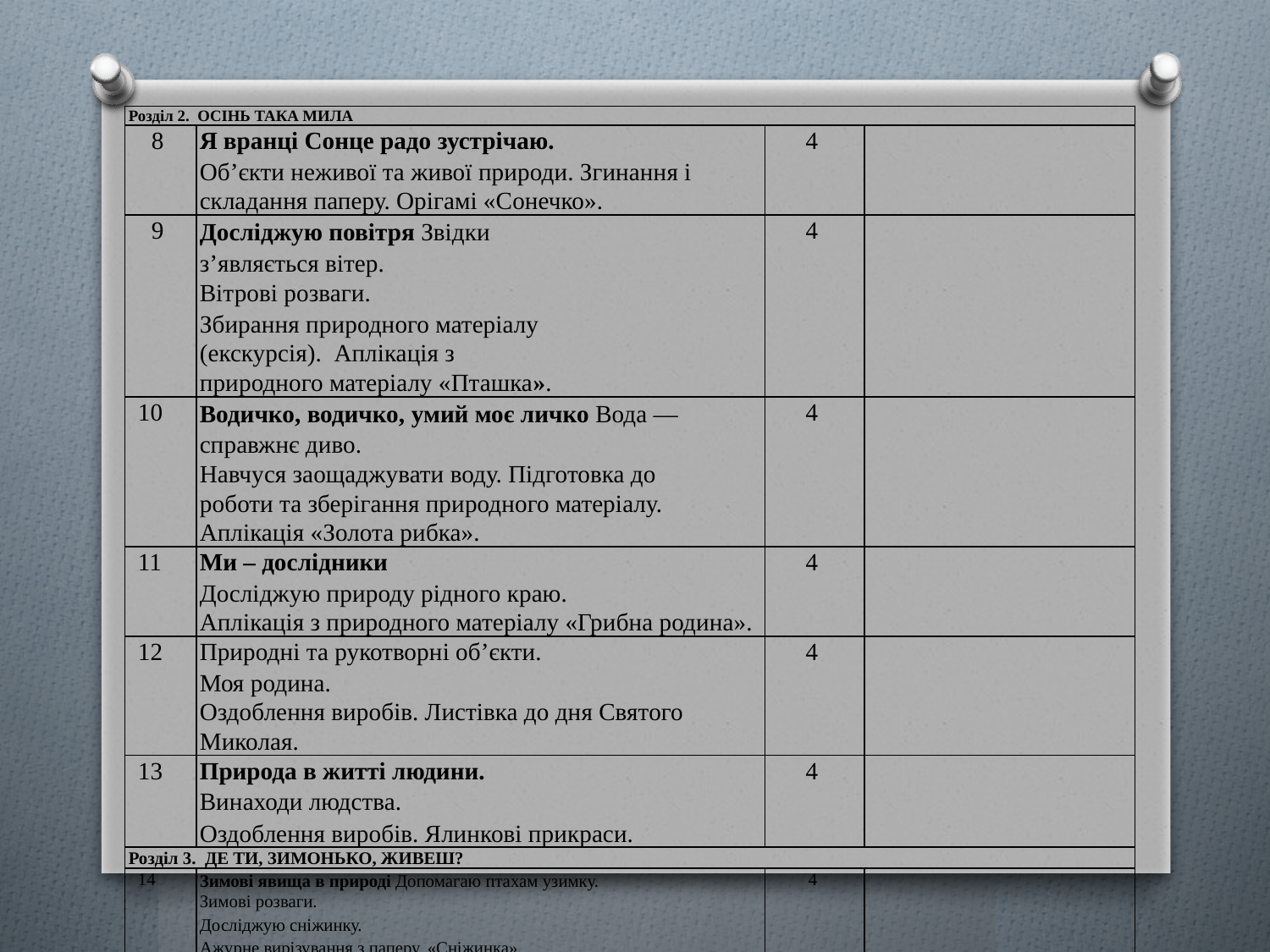

| Розділ 2. ОСІНЬ ТАКА МИЛА |  |  |  |
| --- | --- | --- | --- |
| 8 | Я вранці Сонце радо зустрічаю. Об’єкти неживої та живої природи. Згинання і складання паперу. Орігамі «Сонечко». | 4 |  |
| 9 | Досліджую повітря Звідки з’являється вітер. Вітрові розваги. Збирання природного матеріалу (екскурсія). Аплікація з природного матеріалу «Пташка». | 4 |  |
| 10 | Водичко, водичко, умий моє личко Вода — справжнє диво. Навчуся заощаджувати воду. Підготовка до роботи та зберігання природного матеріалу. Аплікація «Золота рибка». | 4 |  |
| 11 | Ми – дослідники Досліджую природу рідного краю. Аплікація з природного матеріалу «Грибна родина». | 4 |  |
| 12 | Природні та рукотворні об’єкти. Моя родина. Оздоблення виробів. Листівка до дня Святого Миколая. | 4 |  |
| 13 | Природа в житті людини. Винаходи людства. Оздоблення виробів. Ялинкові прикраси. | 4 |  |
| Розділ 3. ДЕ ТИ, ЗИМОНЬКО, ЖИВЕШ? |  |  |  |
| 14 | Зимові явища в природі Допомагаю птахам узимку. Зимові розваги. Досліджую сніжинку. Ажурне вирізування з паперу. «Сніжинка». | 4 |  |
| 15 | Веселі зимові свята Традиції святкування Різдва Христового Робота з папером. Виготовлення новорічної гірлянди. | 4 |  |
| 16 | Резерв часу | 4 |  |
|  |  |  |  |